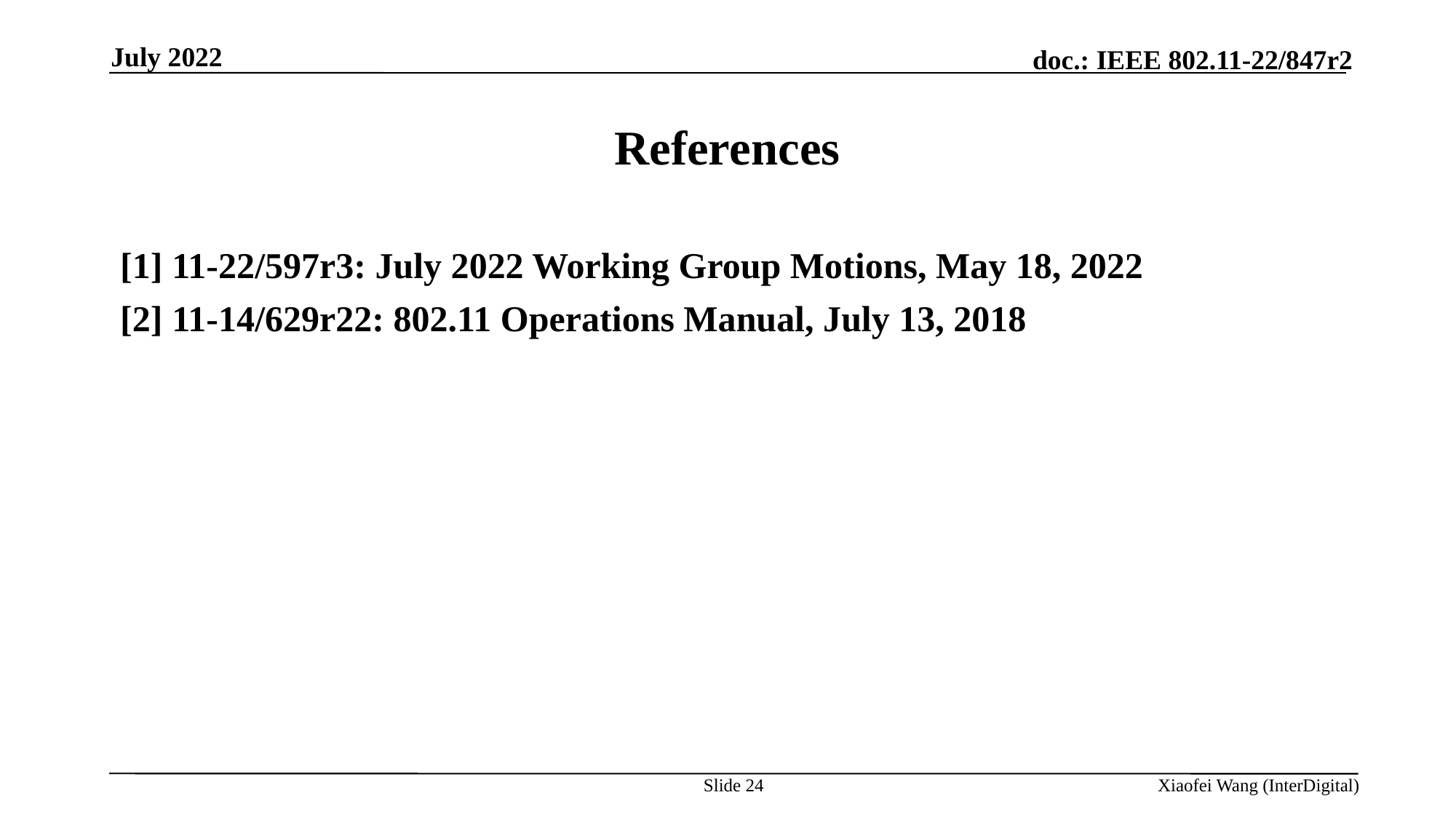

July 2022
# References
[1] 11-22/597r3: July 2022 Working Group Motions, May 18, 2022
[2] 11-14/629r22: 802.11 Operations Manual, July 13, 2018
Slide 24
Xiaofei Wang (InterDigital)